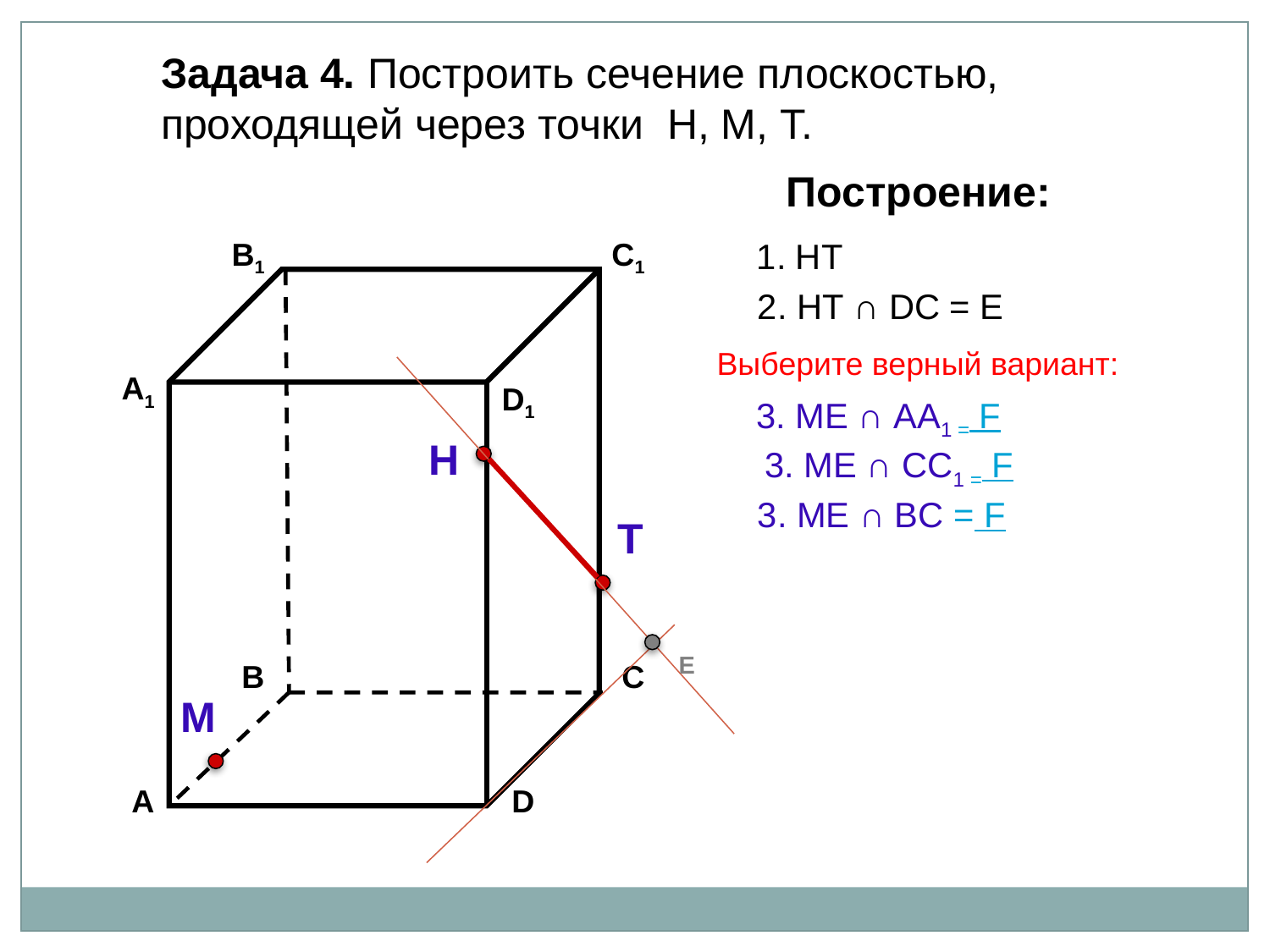

Задача 4. Построить сечение плоскостью, проходящей через точки  Н, М, Т.
Построение:
В1
C1
А1
D1
В
С
А
D

1. НТ
2. НТ ∩ DС = Е
Выберите верный вариант:
3. ME ∩ AA1 = F
Н
3. ME ∩ CC1 = F

3. ME ∩ BС = F
Т

Е

М